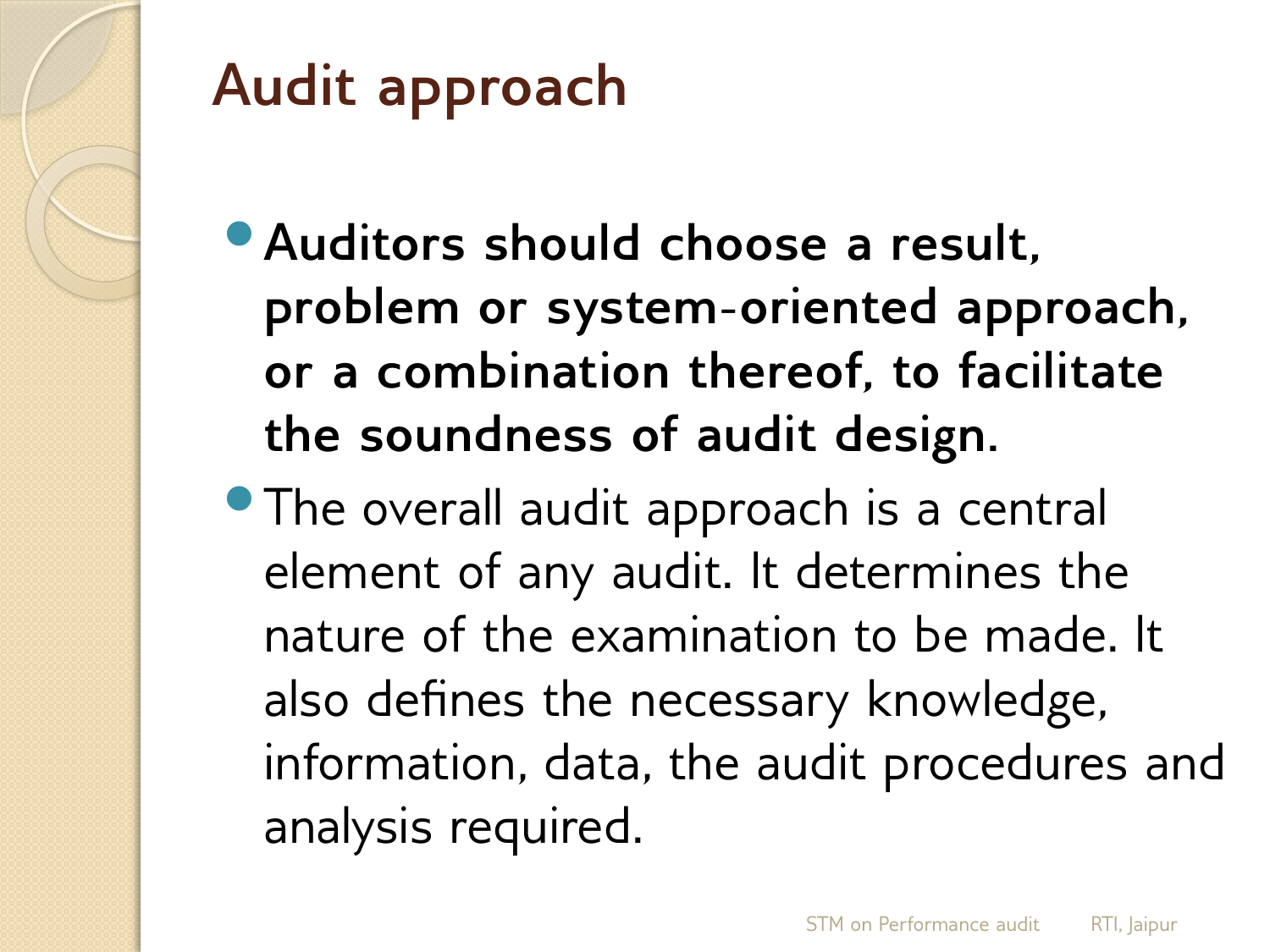

# Audit approach
Auditors should choose a result, problem or system-oriented approach, or a combination thereof, to facilitate the soundness of audit design.
The overall audit approach is a central element of any audit. It determines the nature of the examination to be made. It also defines the necessary knowledge, information, data, the audit procedures and analysis required.
STM on Performance audit        RTI, Jaipur